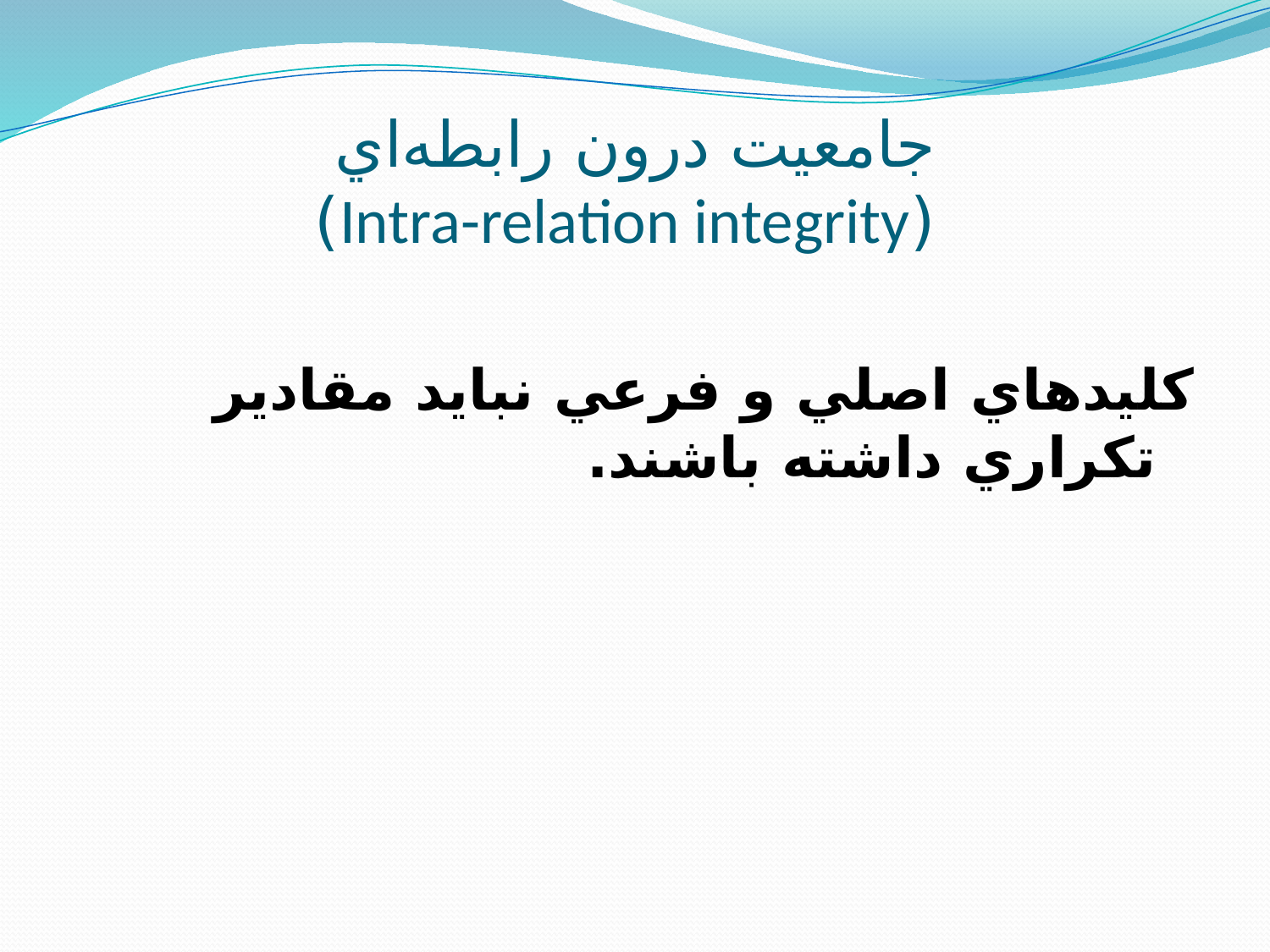

# جامعيت درون رابطه‌اي (Intra-relation integrity)

کليدهاي اصلي و فرعي نبايد مقادير تکراري داشته باشند.